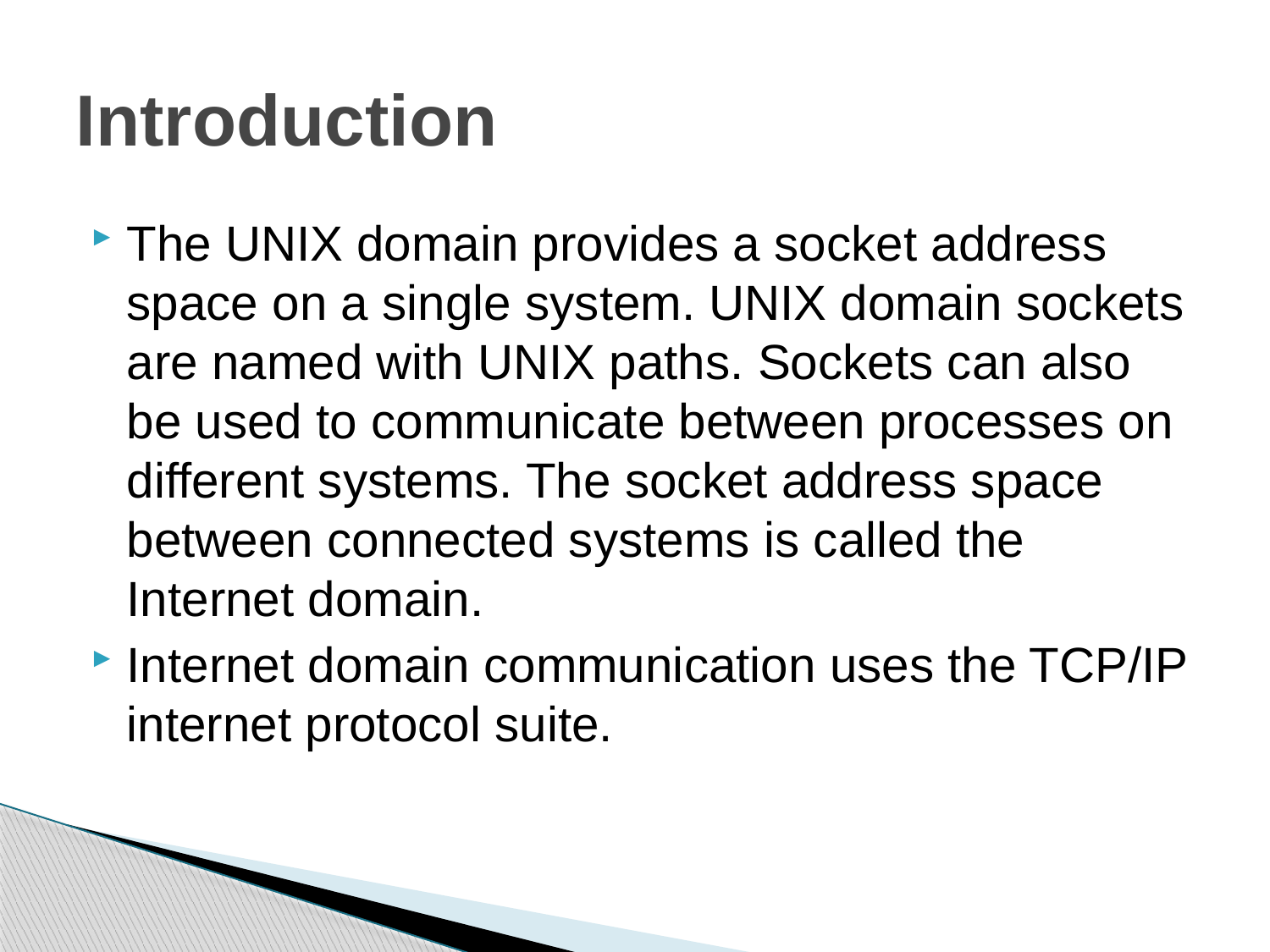

# Introduction
The UNIX domain provides a socket address space on a single system. UNIX domain sockets are named with UNIX paths. Sockets can also be used to communicate between processes on different systems. The socket address space between connected systems is called the Internet domain.
Internet domain communication uses the TCP/IP internet protocol suite.